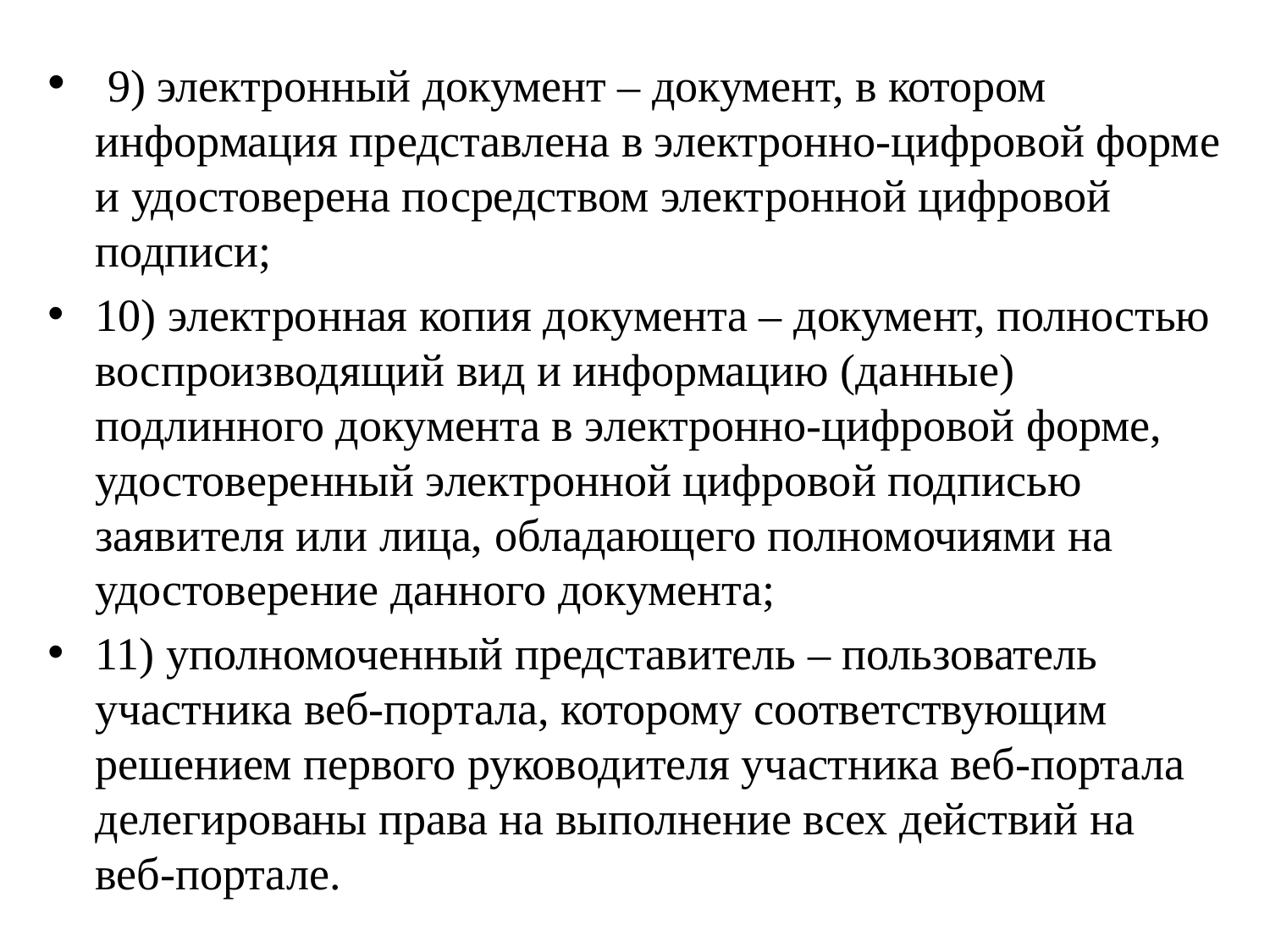

9) электронный документ – документ, в котором информация представлена в электронно-цифровой форме и удостоверена посредством электронной цифровой подписи;
10) электронная копия документа – документ, полностью воспроизводящий вид и информацию (данные) подлинного документа в электронно-цифровой форме, удостоверенный электронной цифровой подписью заявителя или лица, обладающего полномочиями на удостоверение данного документа;
11) уполномоченный представитель – пользователь участника веб-портала, которому соответствующим решением первого руководителя участника веб-портала делегированы права на выполнение всех действий на веб-портале.